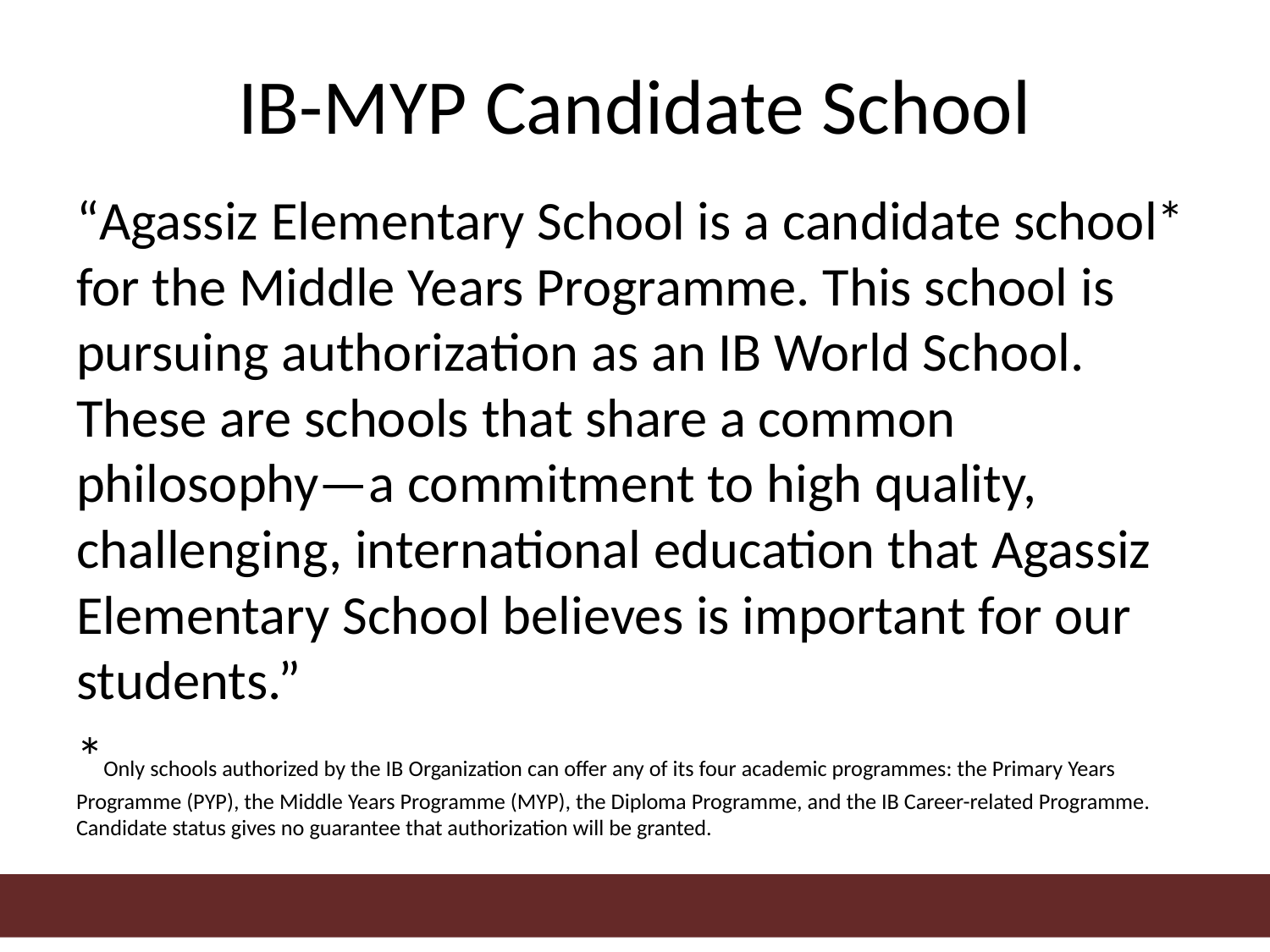

# IB-MYP Candidate School
“Agassiz Elementary School is a candidate school* for the Middle Years Programme. This school is pursuing authorization as an IB World School. These are schools that share a common philosophy—a commitment to high quality, challenging, international education that Agassiz Elementary School believes is important for our students.”
*Only schools authorized by the IB Organization can offer any of its four academic programmes: the Primary Years Programme (PYP), the Middle Years Programme (MYP), the Diploma Programme, and the IB Career-related Programme. Candidate status gives no guarantee that authorization will be granted.